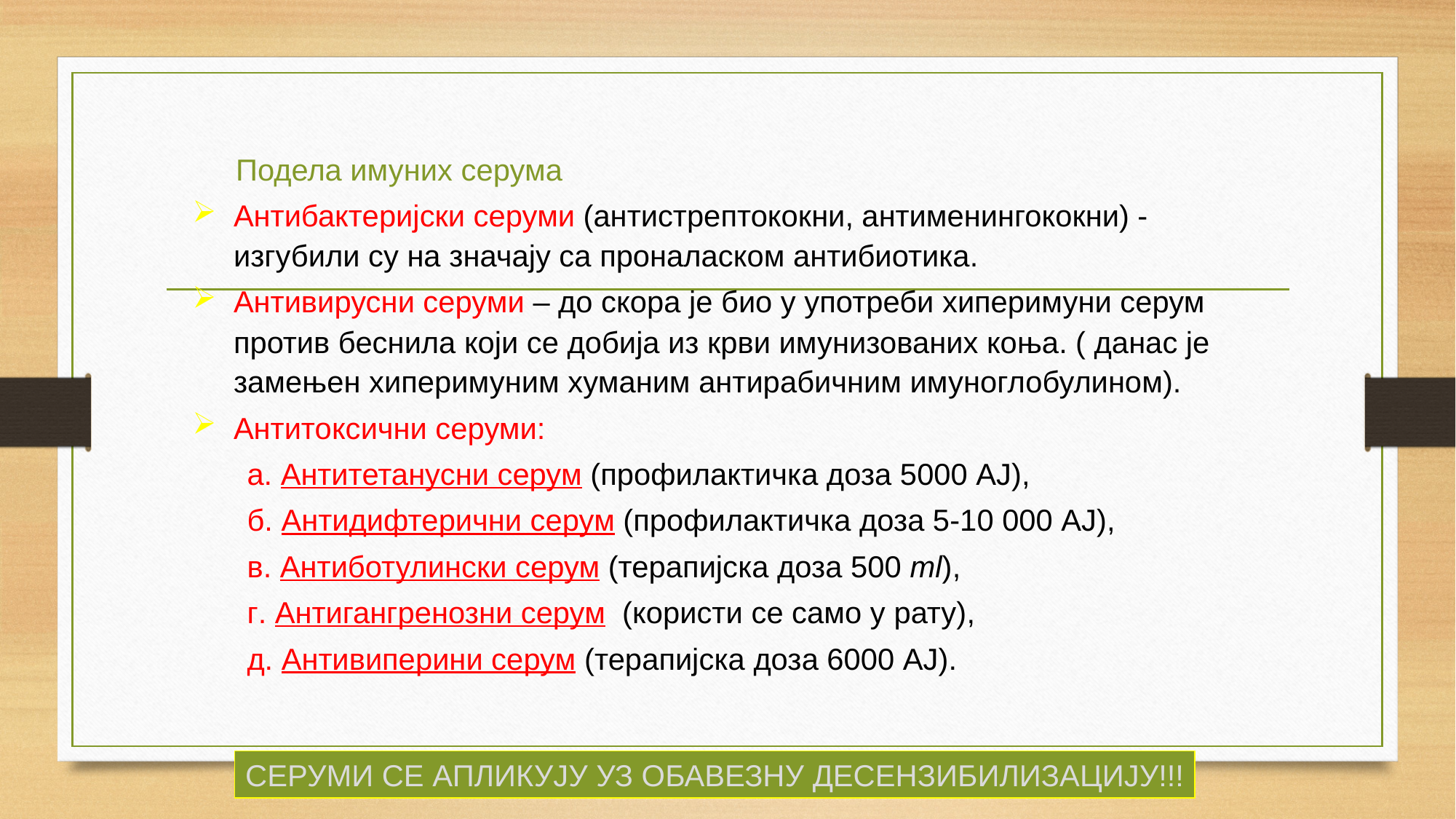

Подела имуних серума
Антибактеријски серуми (антистрептококни, антименингококни) - изгубили су на значају са проналаском антибиотика.
Антивирусни серуми – до скора је био у употреби хиперимуни серум против беснила који се добија из крви имунизованих коња. ( данас је замењен хиперимуним хуманим антирабичним имуноглобулином).
Антитоксични серуми:
а. Антитетанусни серум (профилактичка доза 5000 АЈ),
б. Антидифтерични серум (профилактичка доза 5-10 000 АЈ),
в. Антиботулински серум (терапијска доза 500 ml),
г. Антигангренозни серум  (користи се само у рату),
д. Антивиперини серум (терапијска доза 6000 АЈ).
СЕРУМИ СЕ АПЛИКУЈУ УЗ ОБАВЕЗНУ ДЕСЕНЗИБИЛИЗАЦИЈУ!!!